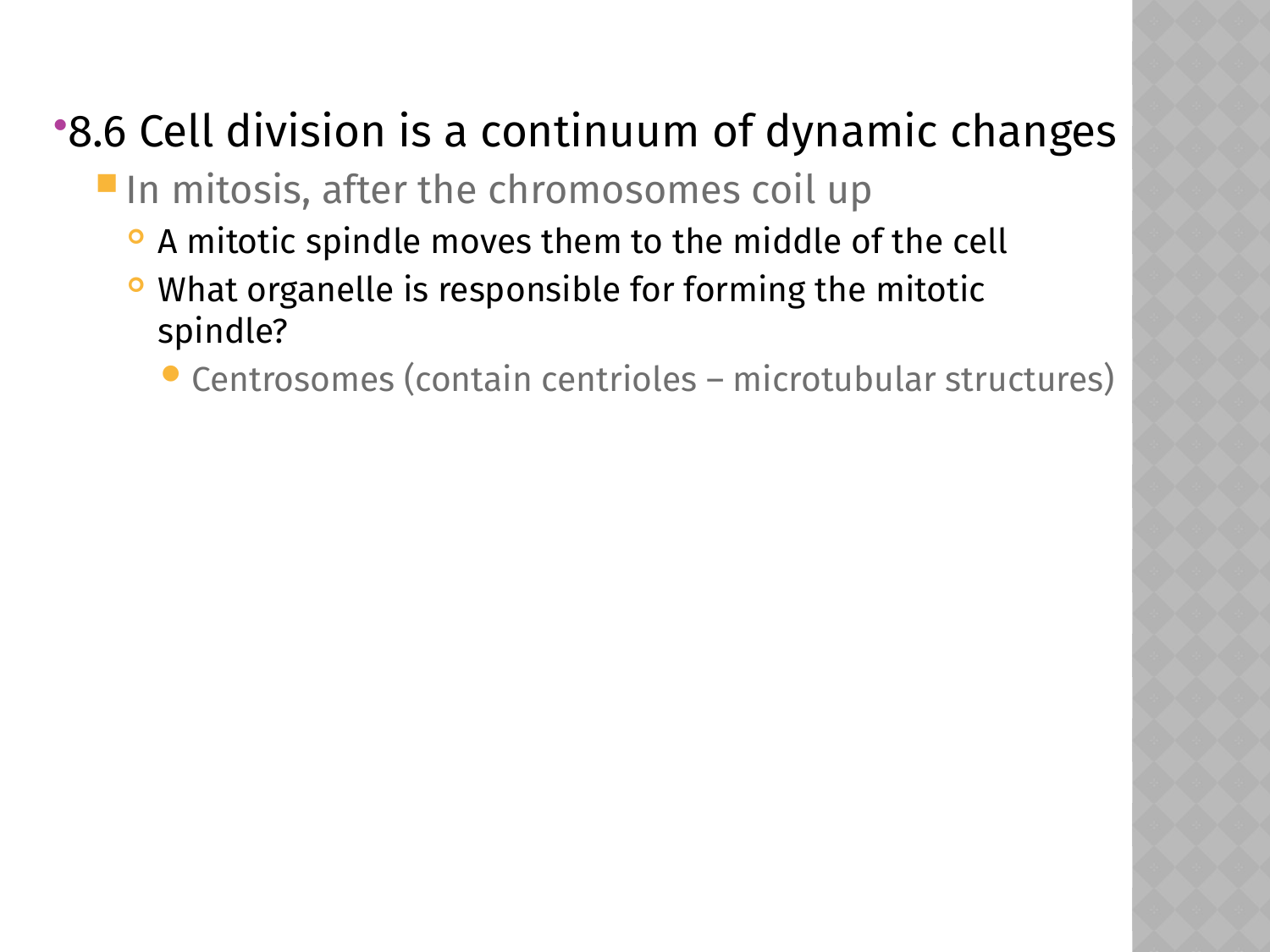

8.6 Cell division is a continuum of dynamic changes
In mitosis, after the chromosomes coil up
A mitotic spindle moves them to the middle of the cell
What organelle is responsible for forming the mitotic spindle?
Centrosomes (contain centrioles – microtubular structures)